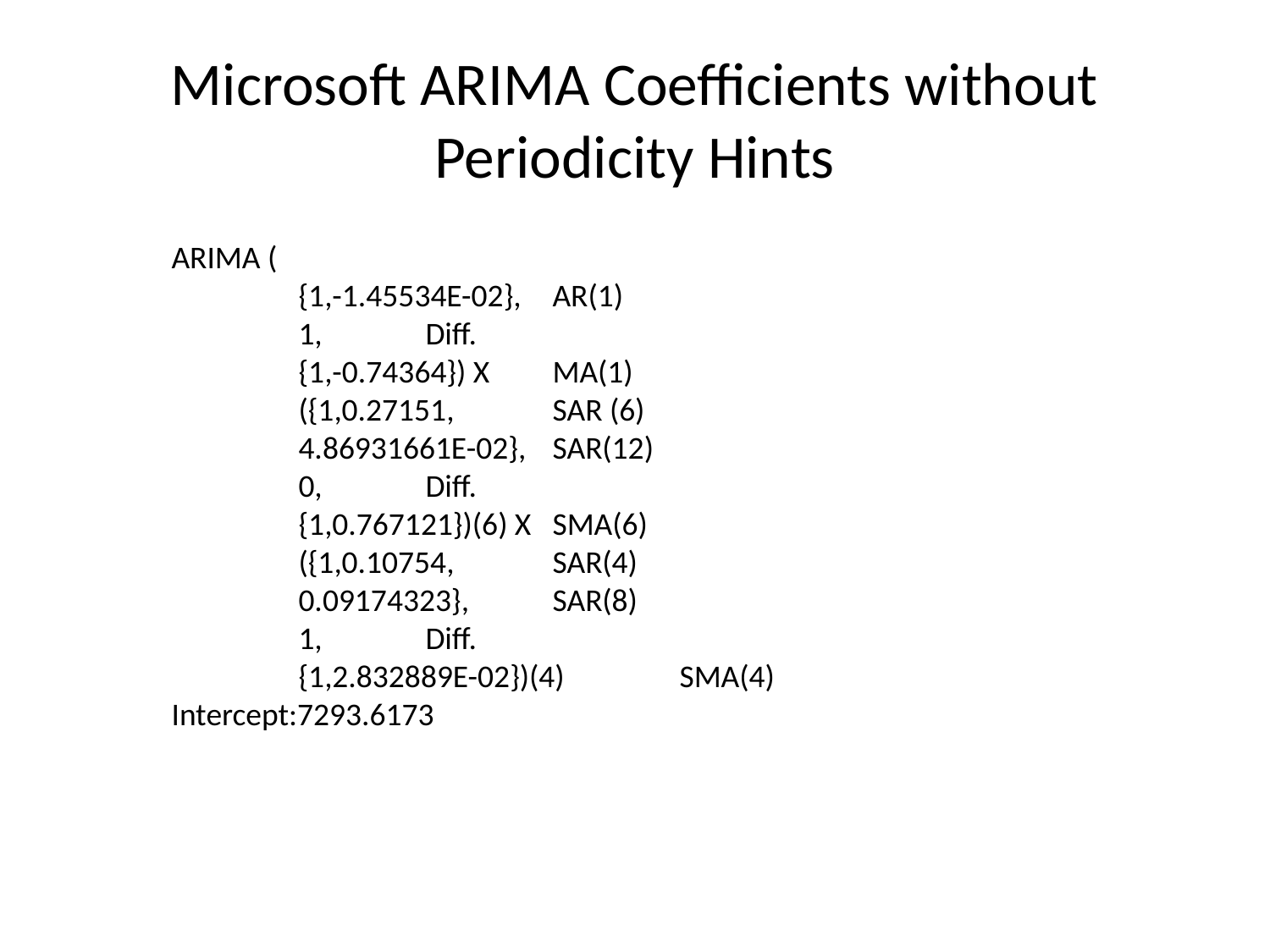

# Microsoft ARIMA Coefficients without Periodicity Hints
ARIMA (
	{1,-1.45534E-02},	AR(1)
	1,	Diff.
	{1,-0.74364}) X 	MA(1)
	({1,0.27151,	SAR (6)
	4.86931661E-02},	SAR(12)
	0,	Diff.
	{1,0.767121})(6) X 	SMA(6)
	({1,0.10754, 	SAR(4)
	0.09174323},	SAR(8)
	1,	Diff.
	{1,2.832889E-02})(4) 	SMA(4)
Intercept:7293.6173